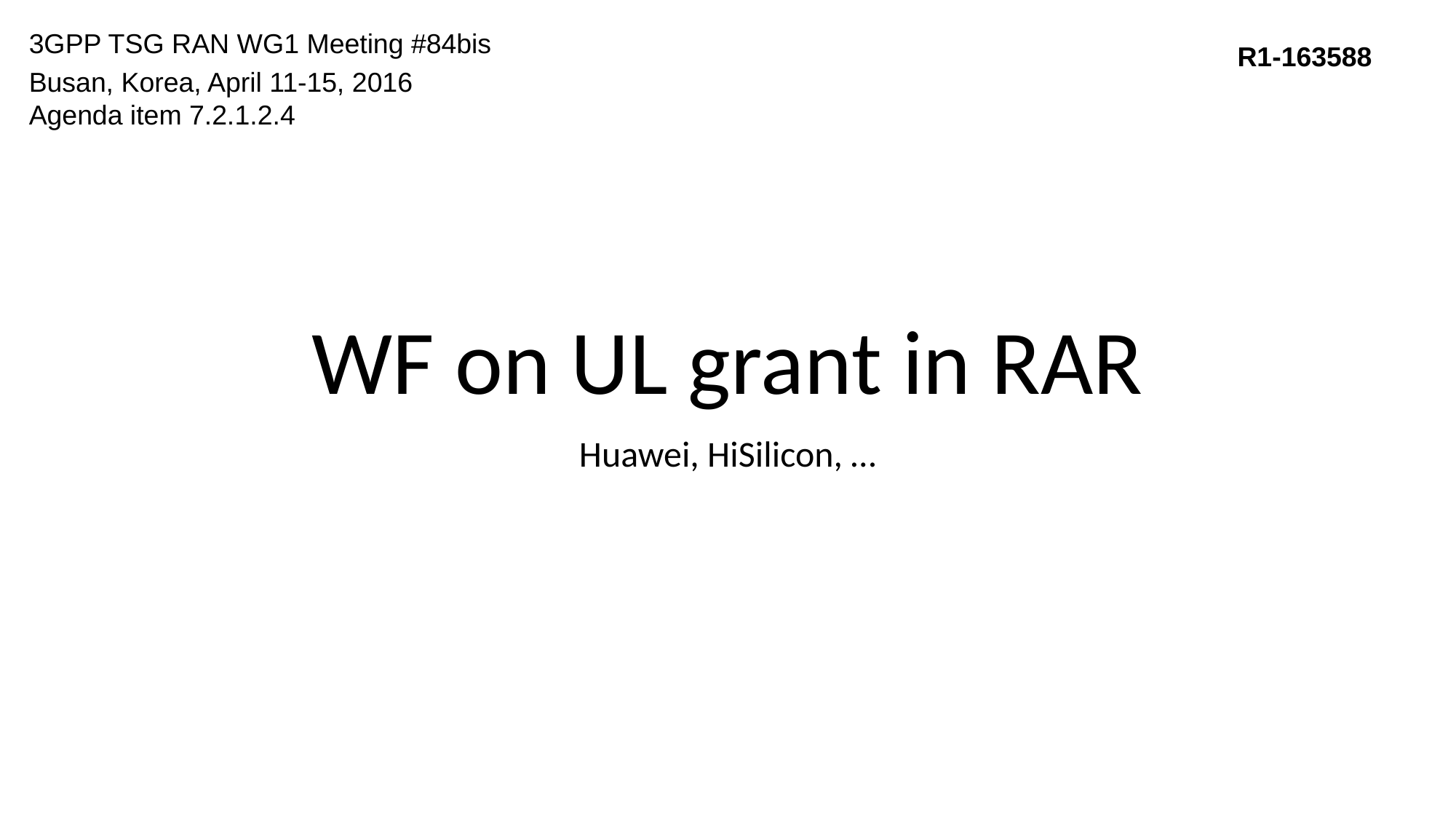

3GPP TSG RAN WG1 Meeting #84bis
Busan, Korea, April 11-15, 2016
Agenda item 7.2.1.2.4
R1-163588
# WF on UL grant in RAR
Huawei, HiSilicon, …